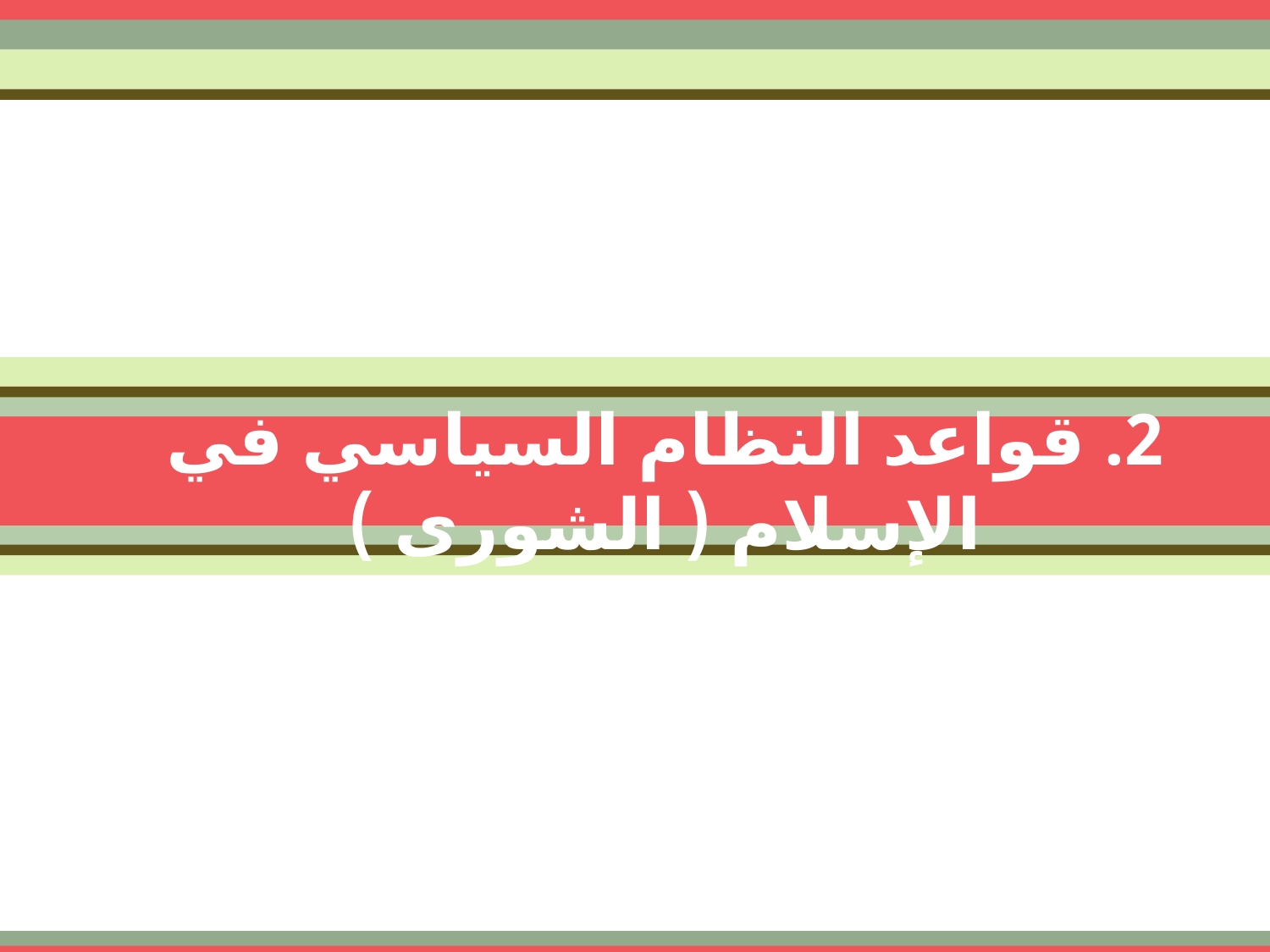

2. قواعد النظام السياسي في الإسلام ( الشورى )